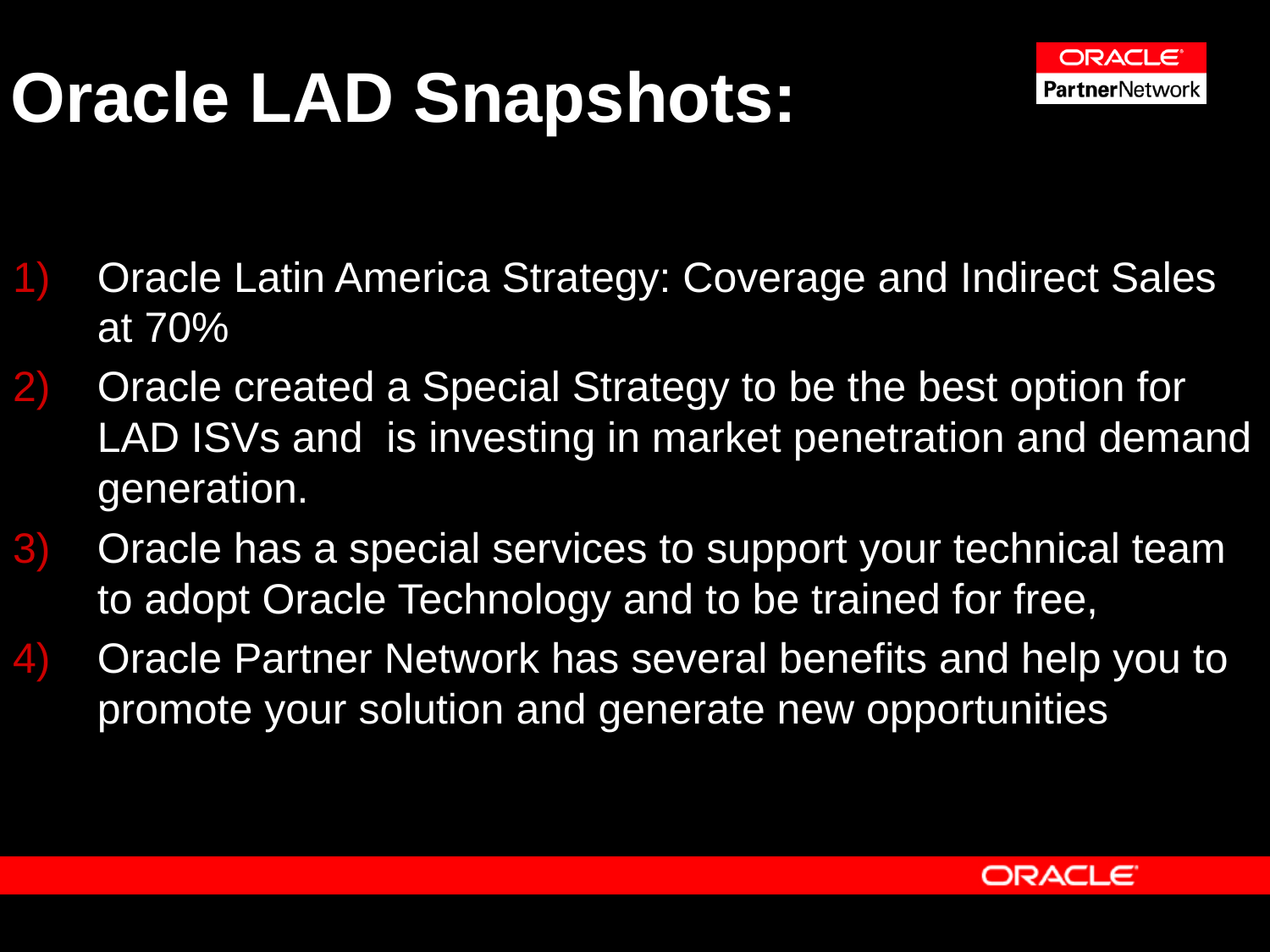

# Oracle LAD Snapshots:
Oracle Latin America Strategy: Coverage and Indirect Sales at 70%
Oracle created a Special Strategy to be the best option for LAD ISVs and  is investing in market penetration and demand generation.
Oracle has a special services to support your technical team to adopt Oracle Technology and to be trained for free,
Oracle Partner Network has several benefits and help you to promote your solution and generate new opportunities